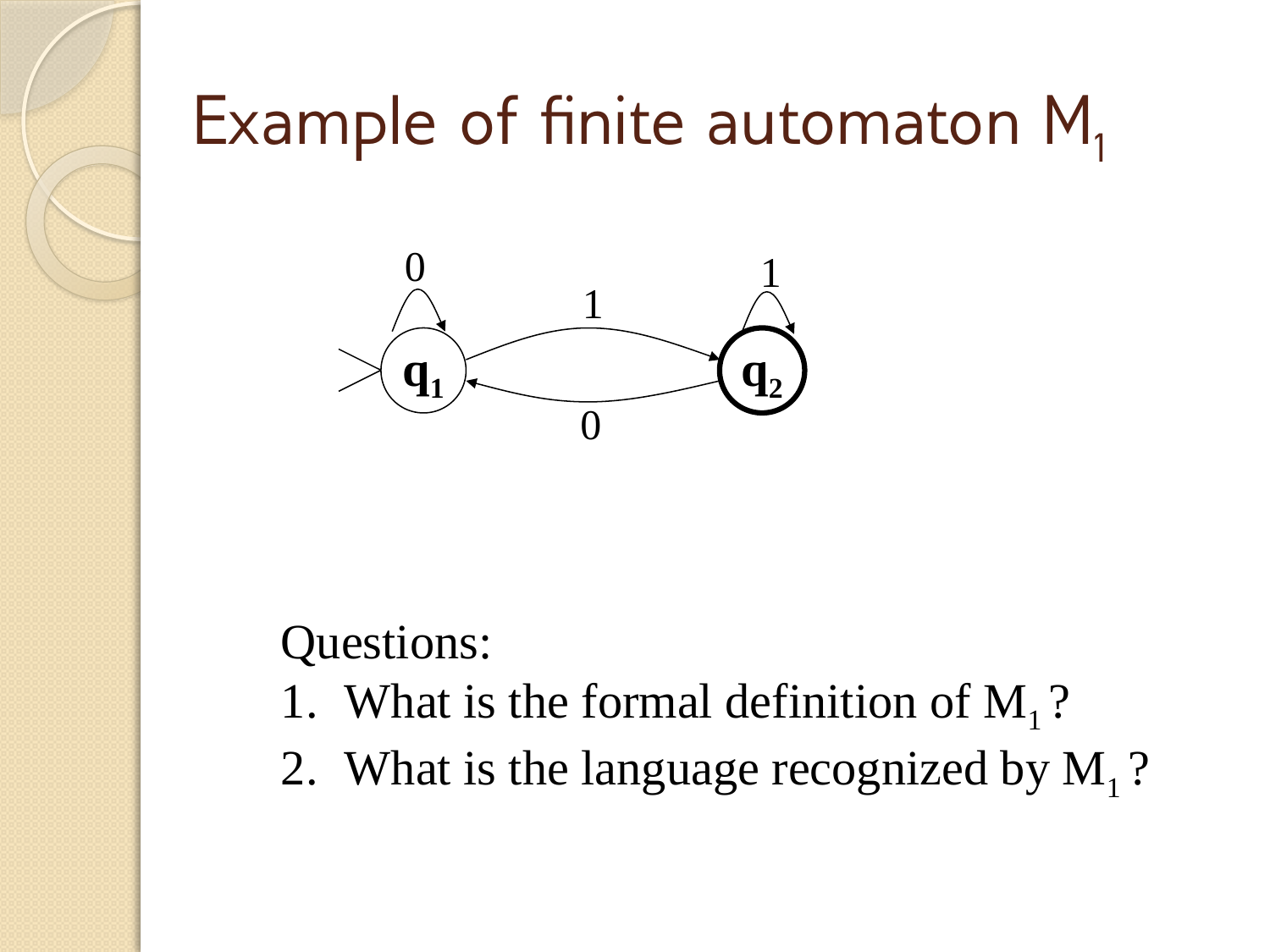

# Example of finite automaton M1
0
1
1

q1

q2

0
Questions:
What is the formal definition of M1 ?
What is the language recognized by M1 ?